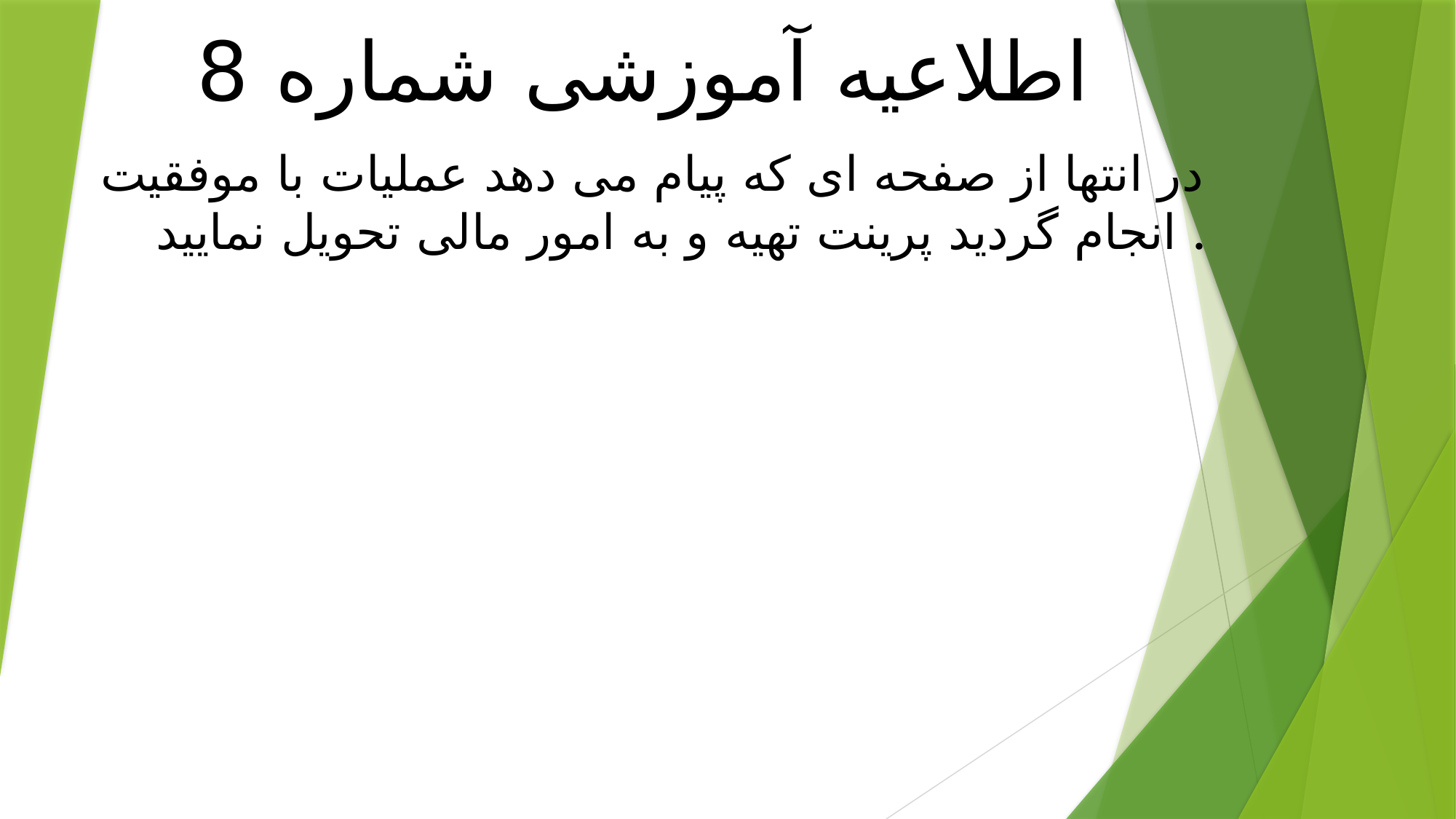

# اطلاعیه آموزشی شماره 8
در انتها از صفحه ای که پیام می دهد عملیات با موفقیت انجام گردید پرینت تهیه و به امور مالی تحویل نمایید .